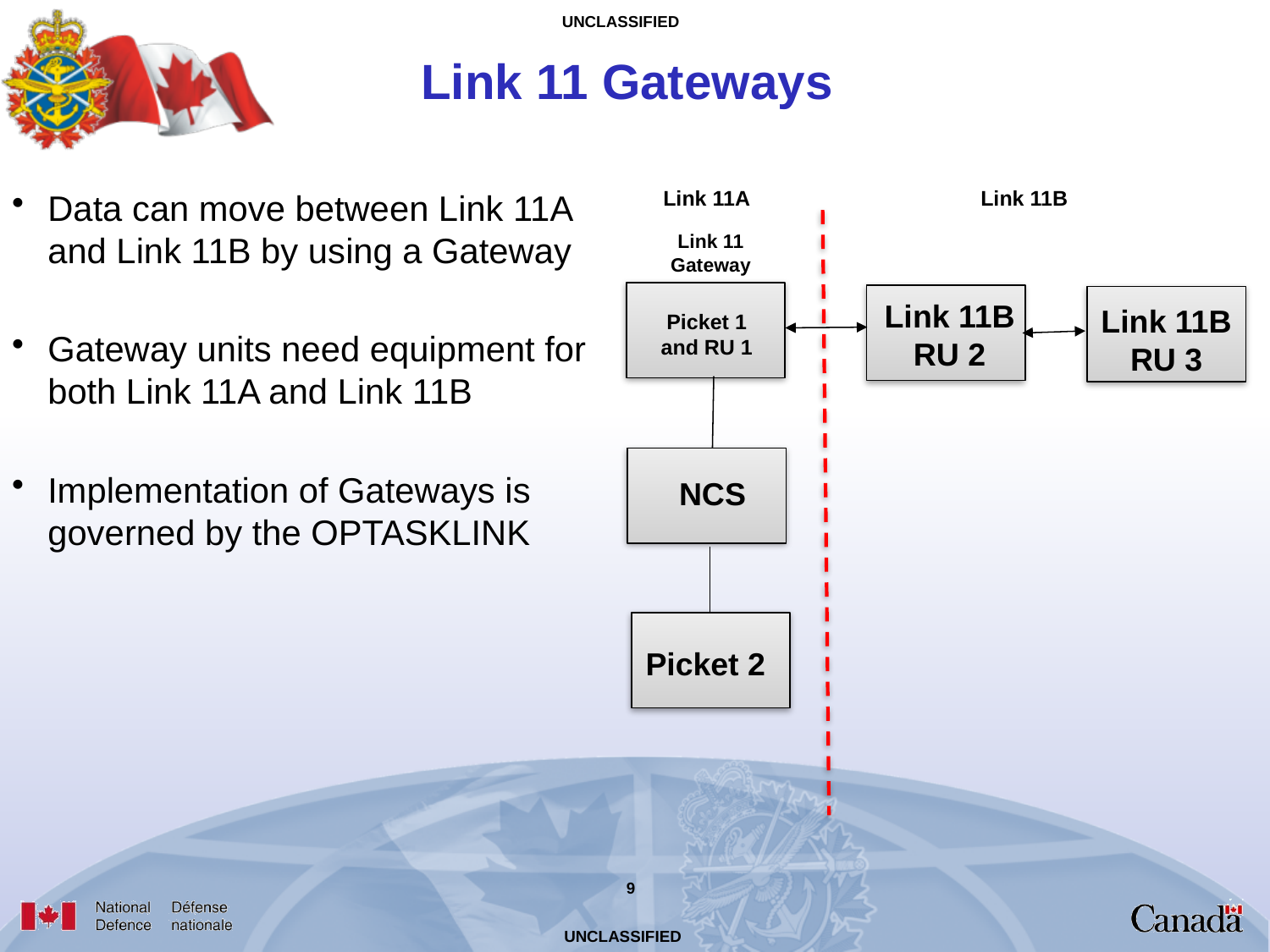

# Link 11 Gateways
Link 11A
Link 11B
Data can move between Link 11A and Link 11B by using a Gateway

Gateway units need equipment for both Link 11A and Link 11B

Implementation of Gateways is governed by the OPTASKLINK

Link 11 Gateway

Link 11B RU 2
Link 11B RU 3
Picket 1 and RU 1

NCS

Picket 2